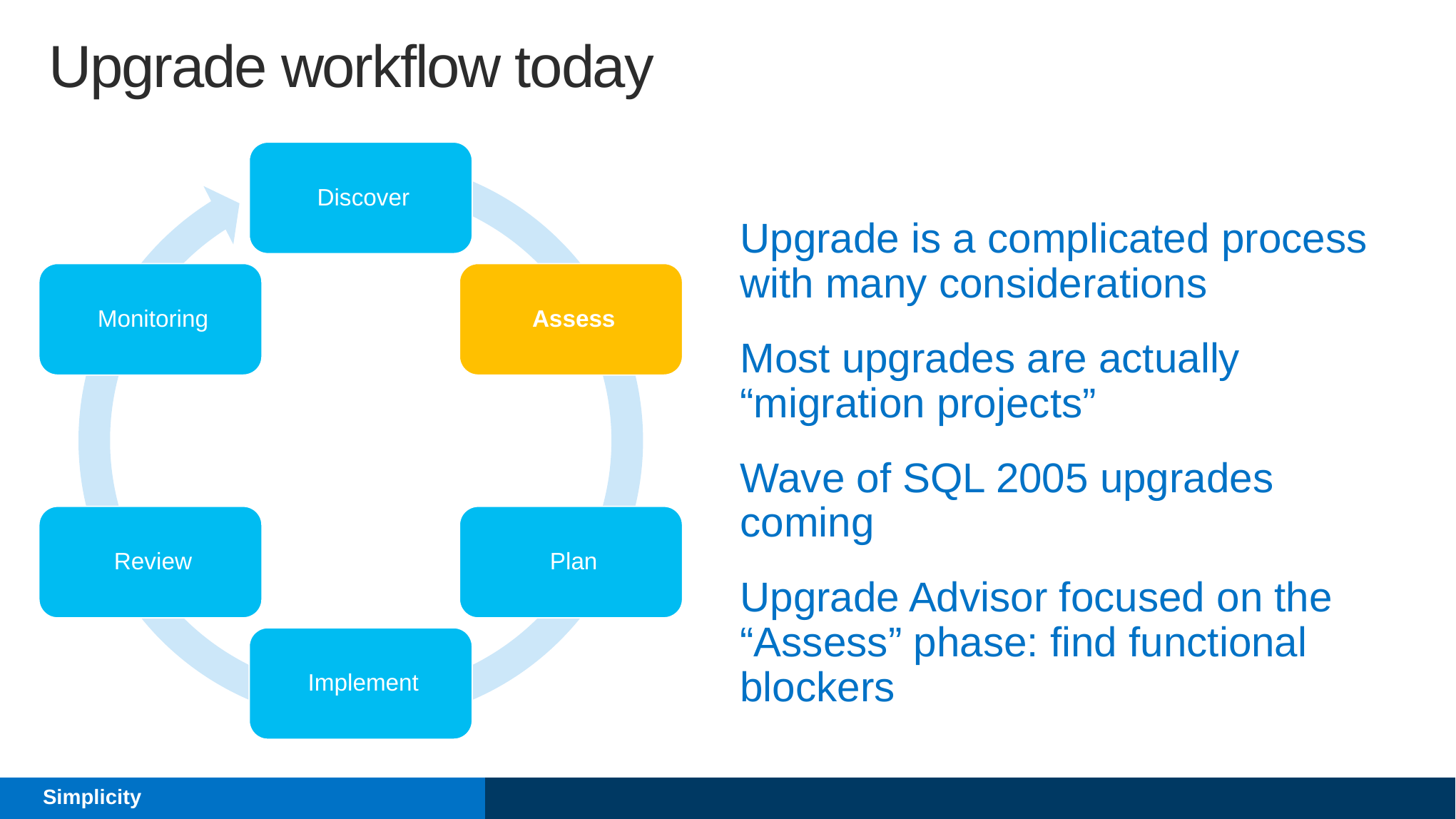

# Upgrade workflow today
Discover
Assess
Plan
Implement
Review
Monitoring
Upgrade is a complicated process with many considerations
Most upgrades are actually “migration projects”
Wave of SQL 2005 upgrades coming
Upgrade Advisor focused on the “Assess” phase: find functional blockers
Simplicity